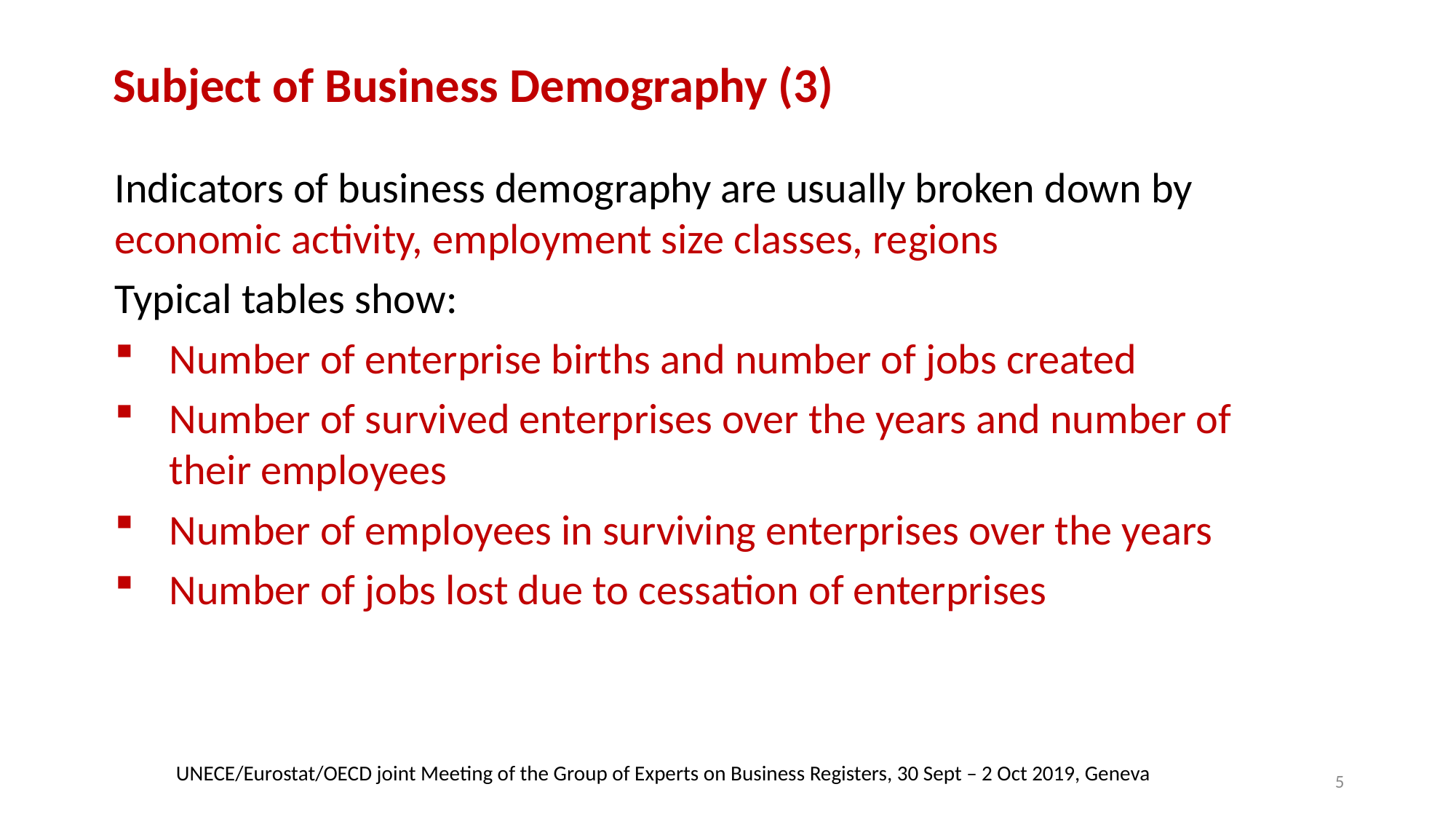

# Subject of Business Demography (3)
Indicators of business demography are usually broken down by economic activity, employment size classes, regions
Typical tables show:
Number of enterprise births and number of jobs created
Number of survived enterprises over the years and number of their employees
Number of employees in surviving enterprises over the years
Number of jobs lost due to cessation of enterprises

UNECE/Eurostat/OECD joint Meeting of the Group of Experts on Business Registers, 30 Sept – 2 Oct 2019, Geneva
5